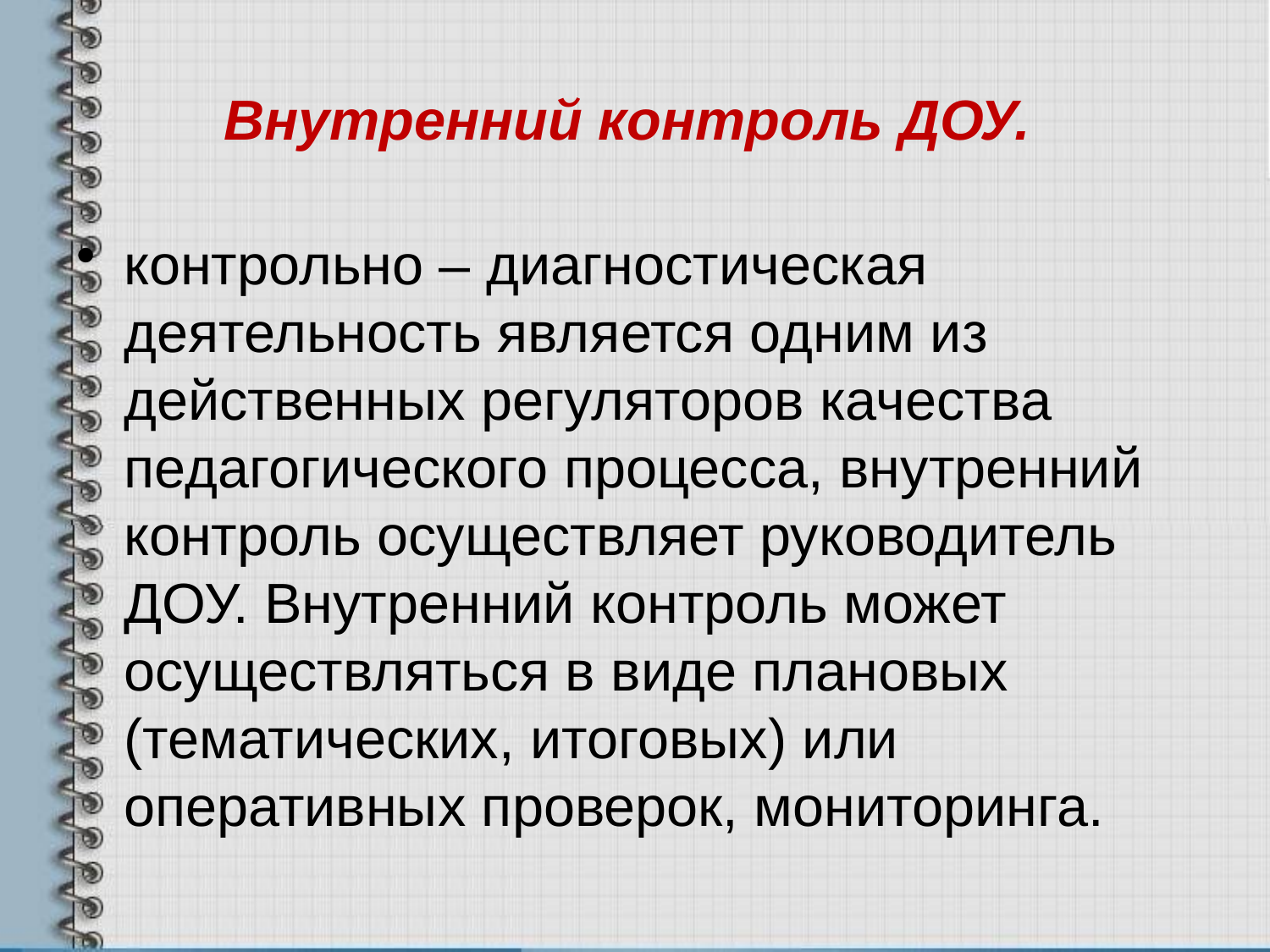

# Внутренний контроль ДОУ.
контрольно – диагностическая деятельность является одним из действенных регуляторов качества педагогического процесса, внутренний контроль осуществляет руководитель ДОУ. Внутренний контроль может осуществляться в виде плановых (тематических, итоговых) или оперативных проверок, мониторинга.